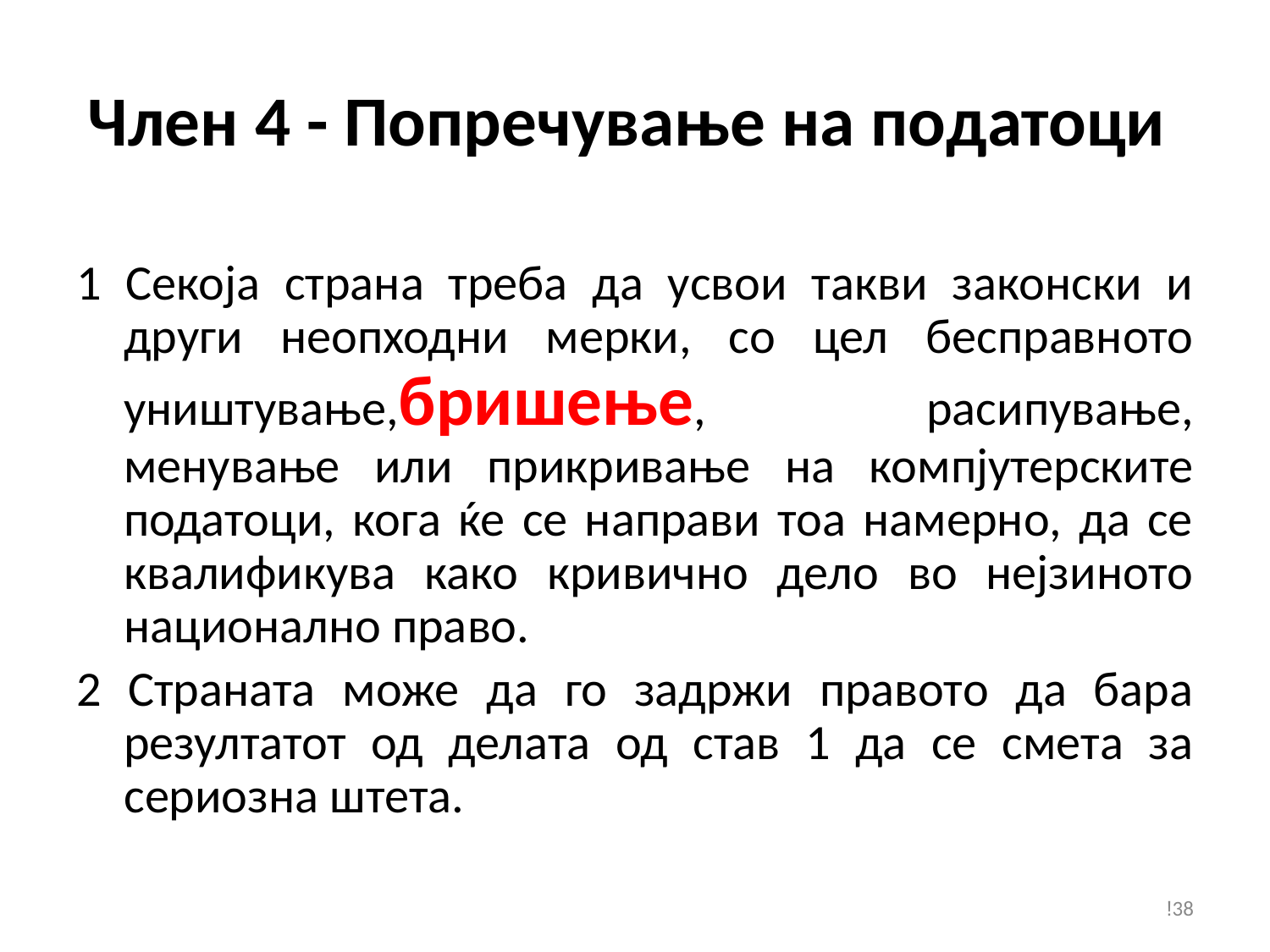

# Член 4 - Попречување на податоци
1 Секоја страна треба да усвои такви законски и други неопходни мерки, со цел бесправното уништување,бришење, расипување, менување или прикривање на компјутерските податоци, кога ќе се направи тоа намерно, да се квалификува како кривично дело во нејзиното национално право.
2 Страната може да го задржи правото да бара резултатот од делата од став 1 да се смета за сериозна штета.
!38